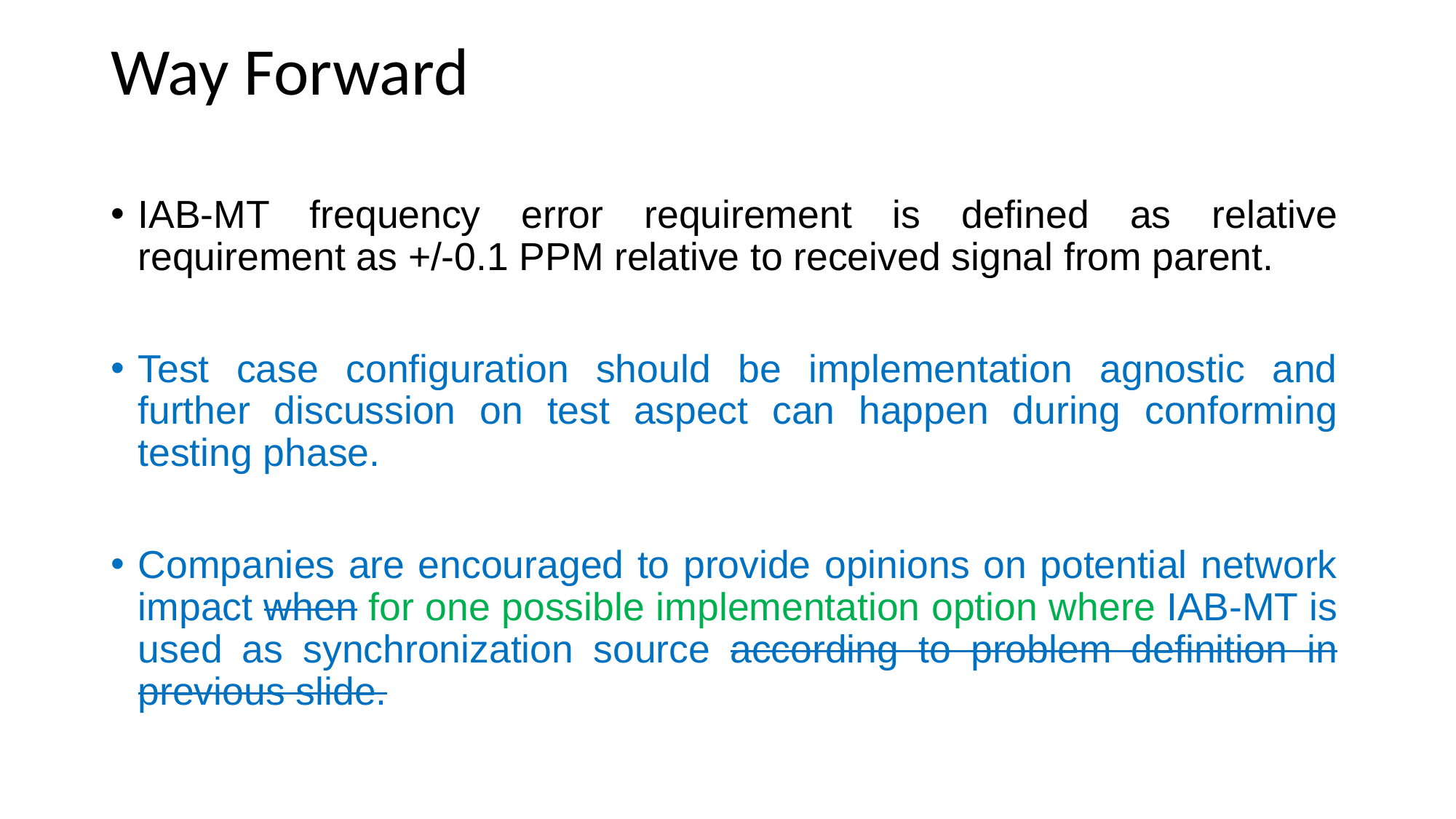

# Way Forward
IAB-MT frequency error requirement is defined as relative requirement as +/-0.1 PPM relative to received signal from parent.

Test case configuration should be implementation agnostic and further discussion on test aspect can happen during conforming testing phase.

Companies are encouraged to provide opinions on potential network impact when for one possible implementation option where IAB-MT is used as synchronization source according to problem definition in previous slide.